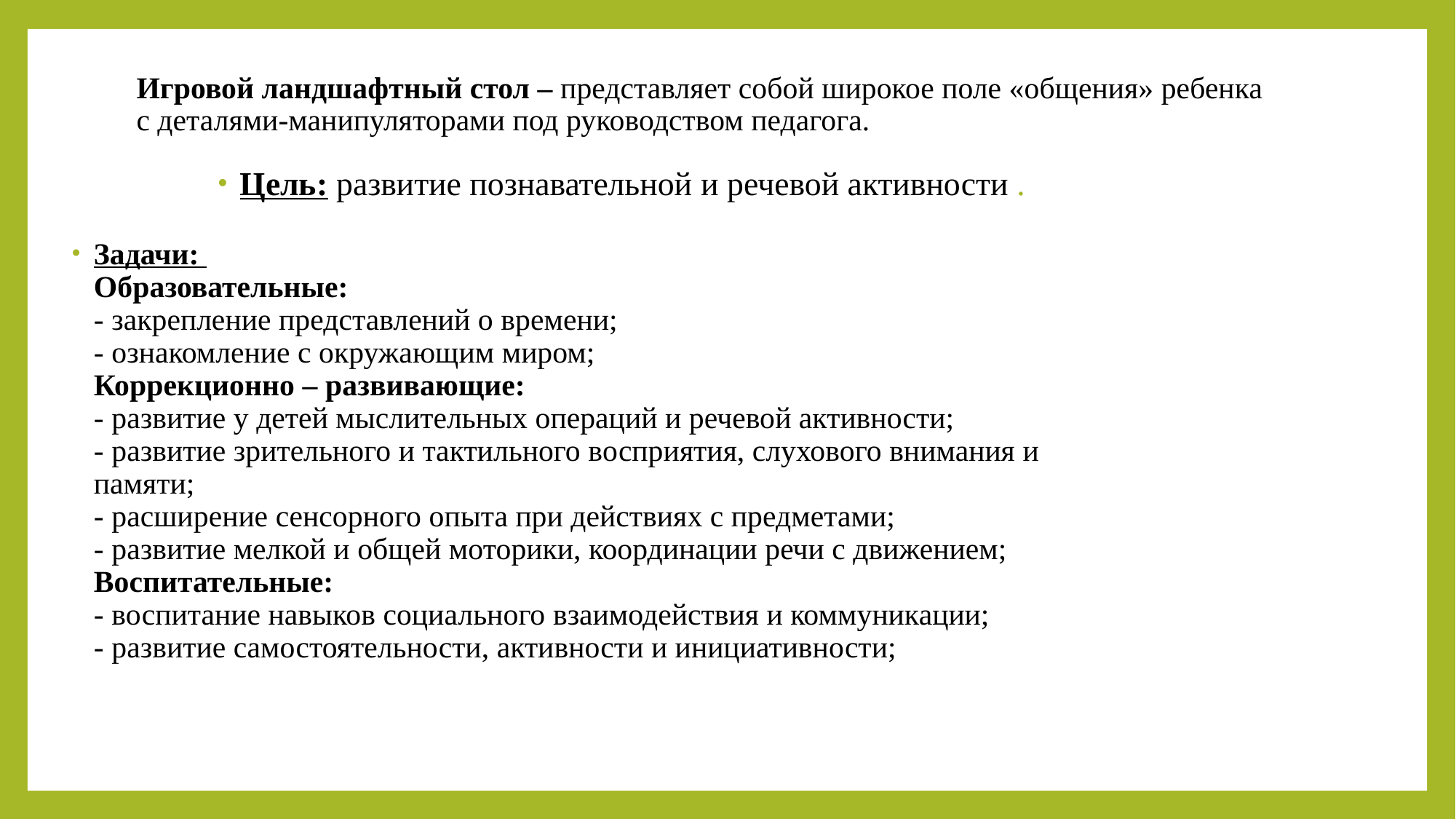

# Игровой ландшафтный стол – представляет собой широкое поле «общения» ребенка с деталями-манипуляторами под руководством педагога.
Цель: развитие познавательной и речевой активности .
Задачи:
Образовательные:
- закрепление представлений о времени;
- ознакомление с окружающим миром;
Коррекционно – развивающие:
- развитие у детей мыслительных операций и речевой активности;
- развитие зрительного и тактильного восприятия, слухового внимания и памяти;
- расширение сенсорного опыта при действиях с предметами;
- развитие мелкой и общей моторики, координации речи с движением;
Воспитательные:
- воспитание навыков социального взаимодействия и коммуникации;
- развитие самостоятельности, активности и инициативности;